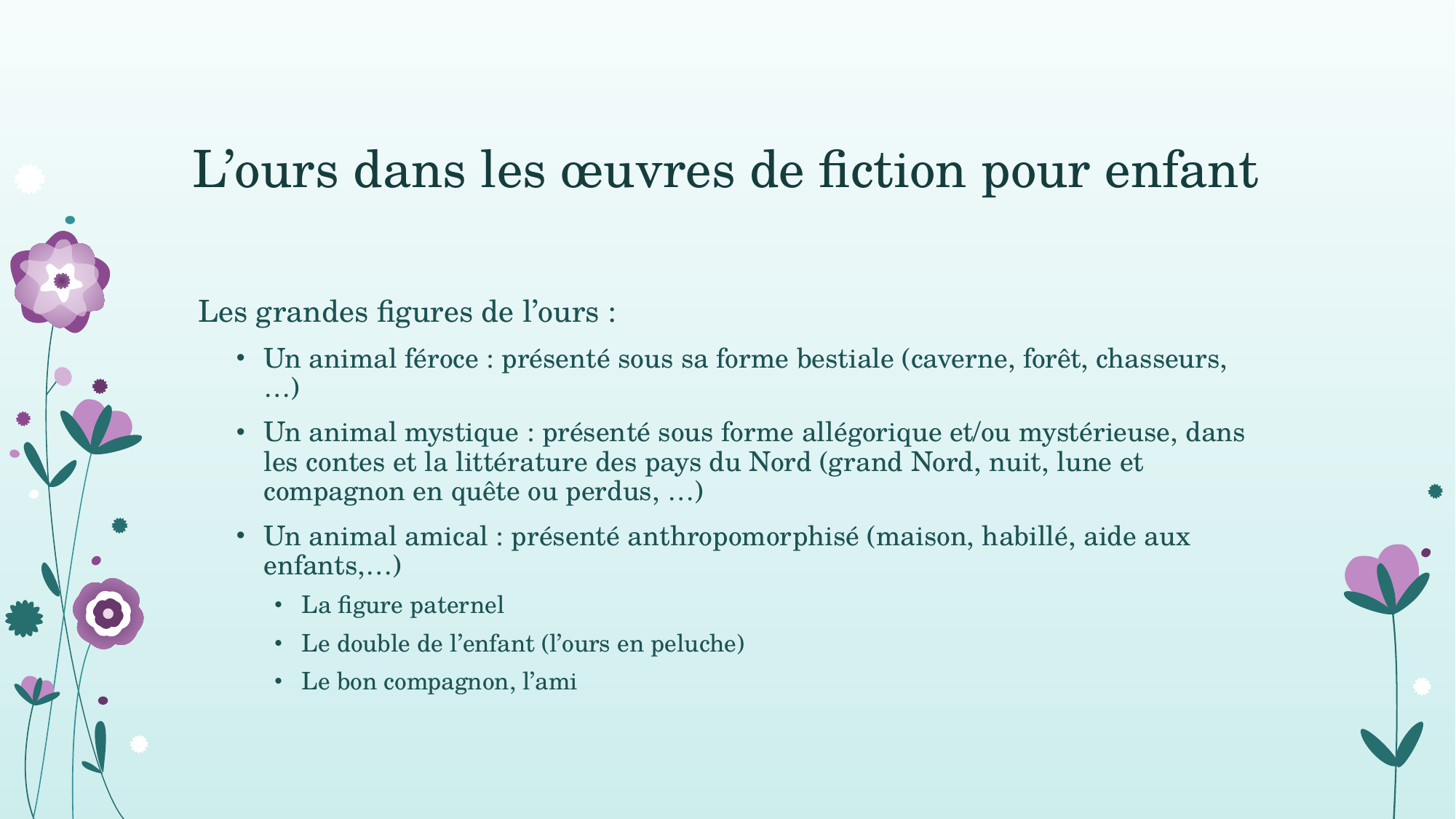

# L’ours dans les œuvres de fiction pour enfant

Les grandes figures de l’ours :
Un animal féroce : présenté sous sa forme bestiale (caverne, forêt, chasseurs, …)
Un animal mystique : présenté sous forme allégorique et/ou mystérieuse, dans les contes et la littérature des pays du Nord (grand Nord, nuit, lune et compagnon en quête ou perdus, …)
Un animal amical : présenté anthropomorphisé (maison, habillé, aide aux enfants,…)
La figure paternel
Le double de l’enfant (l’ours en peluche)
Le bon compagnon, l’ami